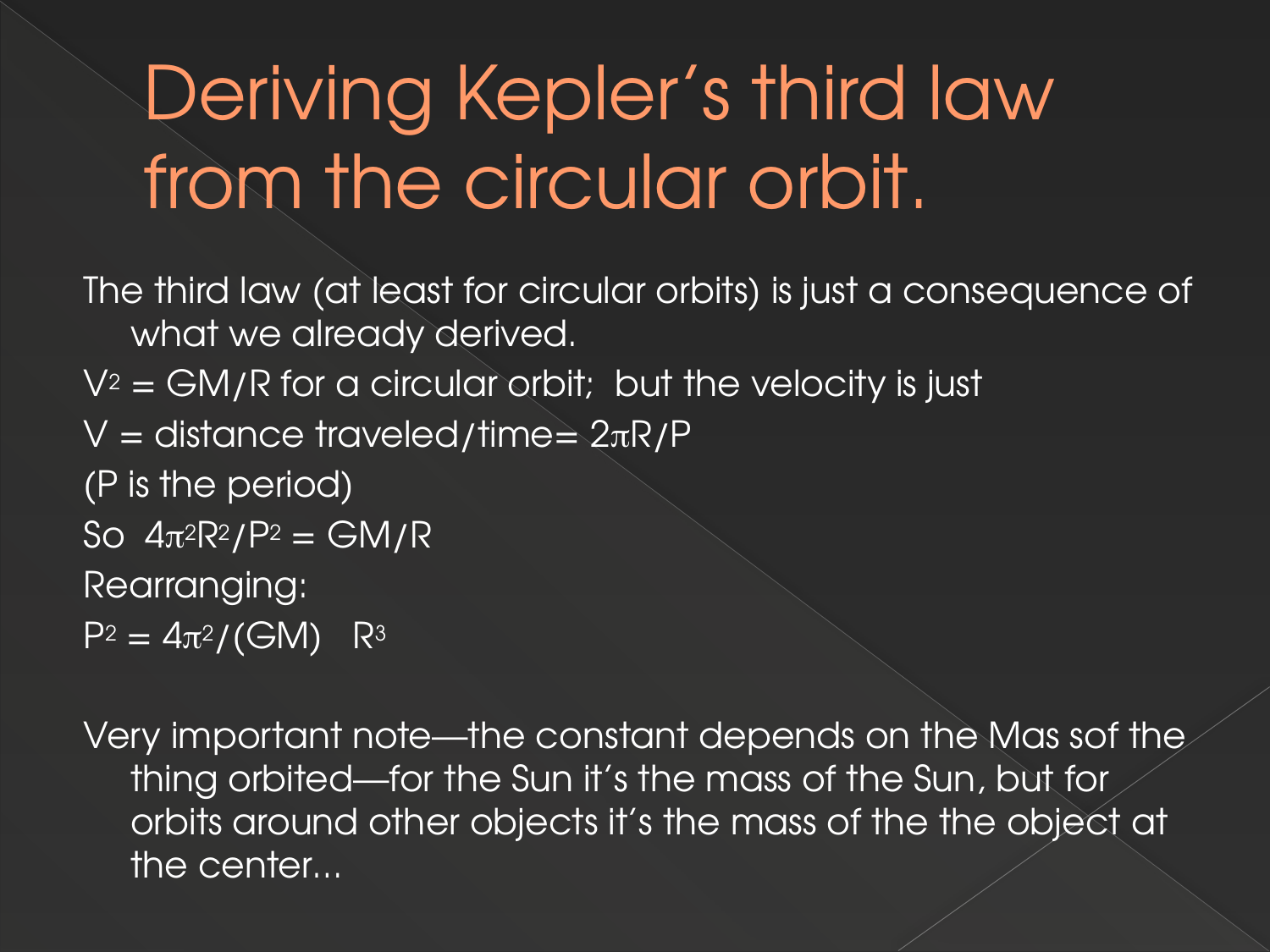

# Deriving Kepler’s third law from the circular orbit.
The third law (at least for circular orbits) is just a consequence of what we already derived.
V2 = GM/R for a circular orbit;  but the velocity is just
V = distance traveled/time= 2πR/P
(P is the period)
So  4π2R2/P2 = GM/R
Rearranging:
P2 = 4π2/(GM)   R3

Very important note—the constant depends on the Mas sof the thing orbited—for the Sun it’s the mass of the Sun, but for orbits around other objects it’s the mass of the the object at the center…